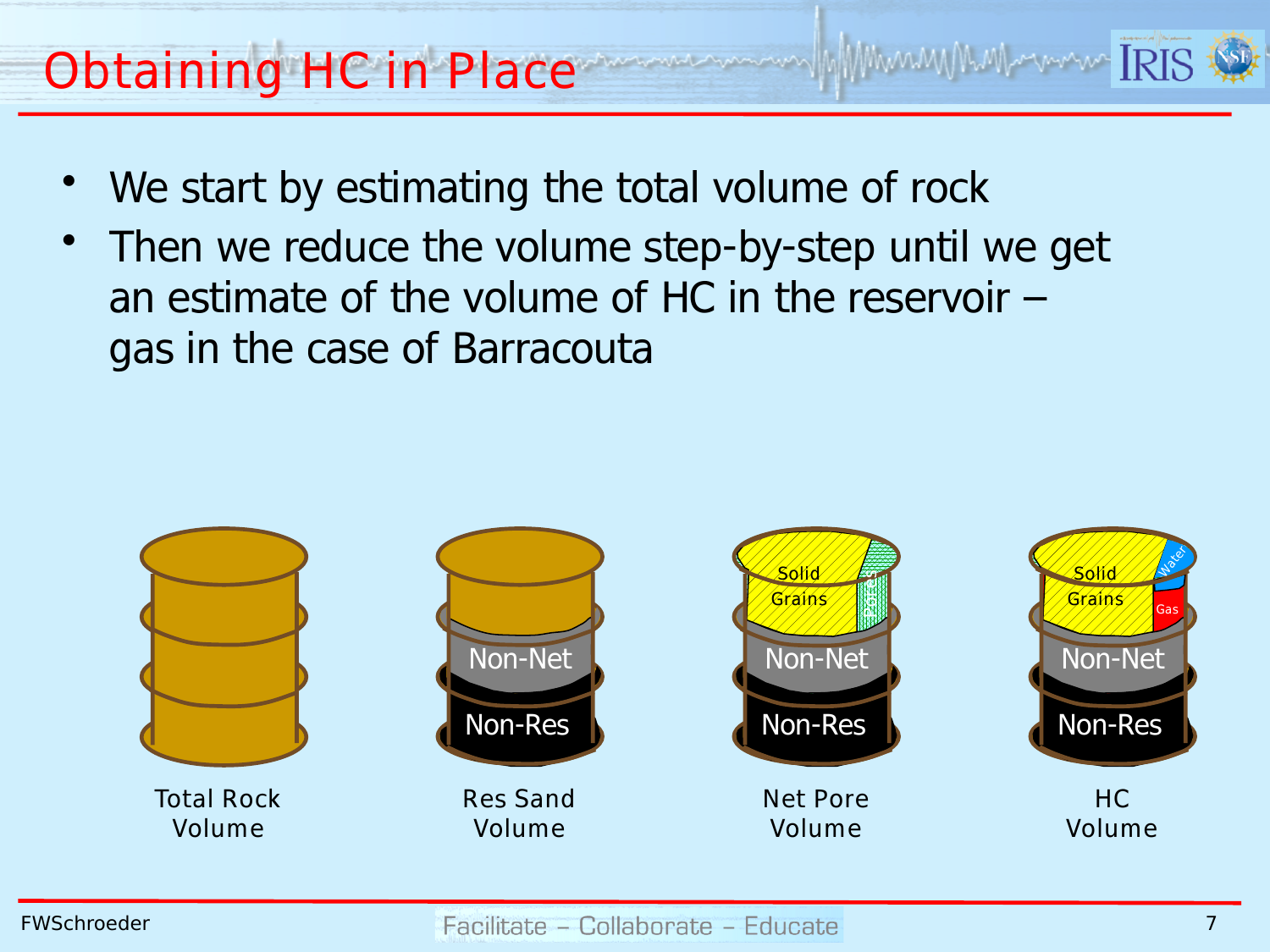

# Obtaining HC in Place
We start by estimating the total volume of rock
Then we reduce the volume step-by-step until we get an estimate of the volume of HC in the reservoir – gas in the case of Barracouta

Total Rock
Volume

Solid
Grains

Pores

Non-Net

Non-Res
Non-Res

Net Pore
Volume

Water
Solid
Grains

Gas

Non-Net

Non-Res
Non-Res

HC
Volume

Non-Net

Non-Res
Non-Res

Res Sand
Volume